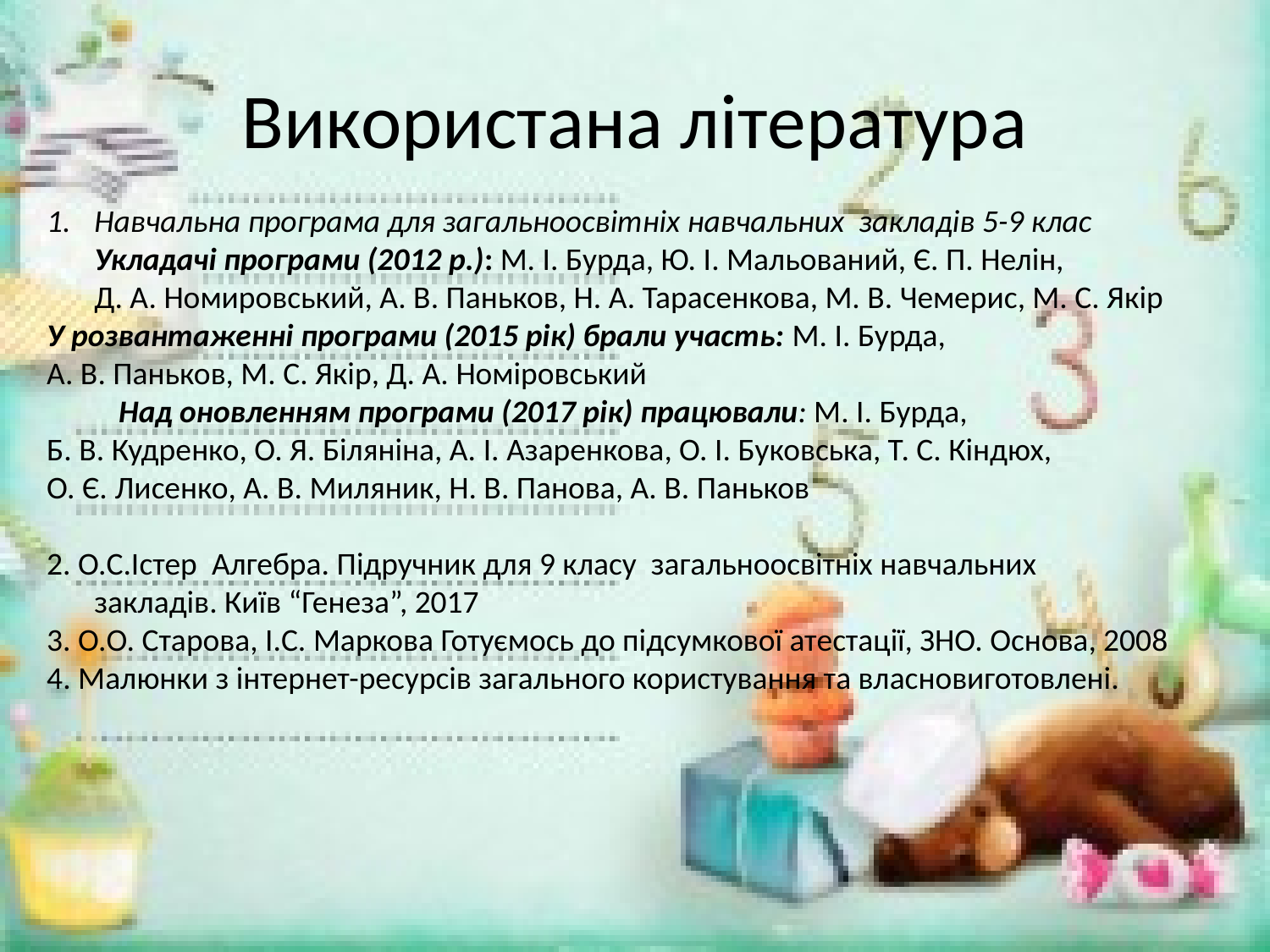

# Використана література

Навчальна програма для загальноосвітніх навчальних  закладів 5-9 клас
Укладачі програми (2012 р.): М. І. Бурда, Ю. І. Мальований, Є. П. Нелін,
Д. А. Номировський, А. В. Паньков, Н. А. Тарасенкова, М. В. Чемерис, М. С. Якір
У розвантаженні програми (2015 рік) брали участь: М. І. Бурда,
А. В. Паньков, М. С. Якір, Д. А. Номіровський
          Над оновленням програми (2017 рік) працювали: М. І. Бурда,
Б. В. Кудренко, О. Я. Біляніна, А. І. Азаренкова, О. І. Буковська, Т. С. Кіндюх,
О. Є. Лисенко, А. В. Миляник, Н. В. Панова, А. В. Паньков

2. О.С.Істер  Алгебра. Підручник для 9 класу  загальноосвітніх навчальних
закладів. Київ “Генеза”, 2017
3. О.О. Старова, І.С. Маркова Готуємось до підсумкової атестації, ЗНО. Основа, 2008
4. Малюнки з інтернет-ресурсів загального користування та власновиготовлені.